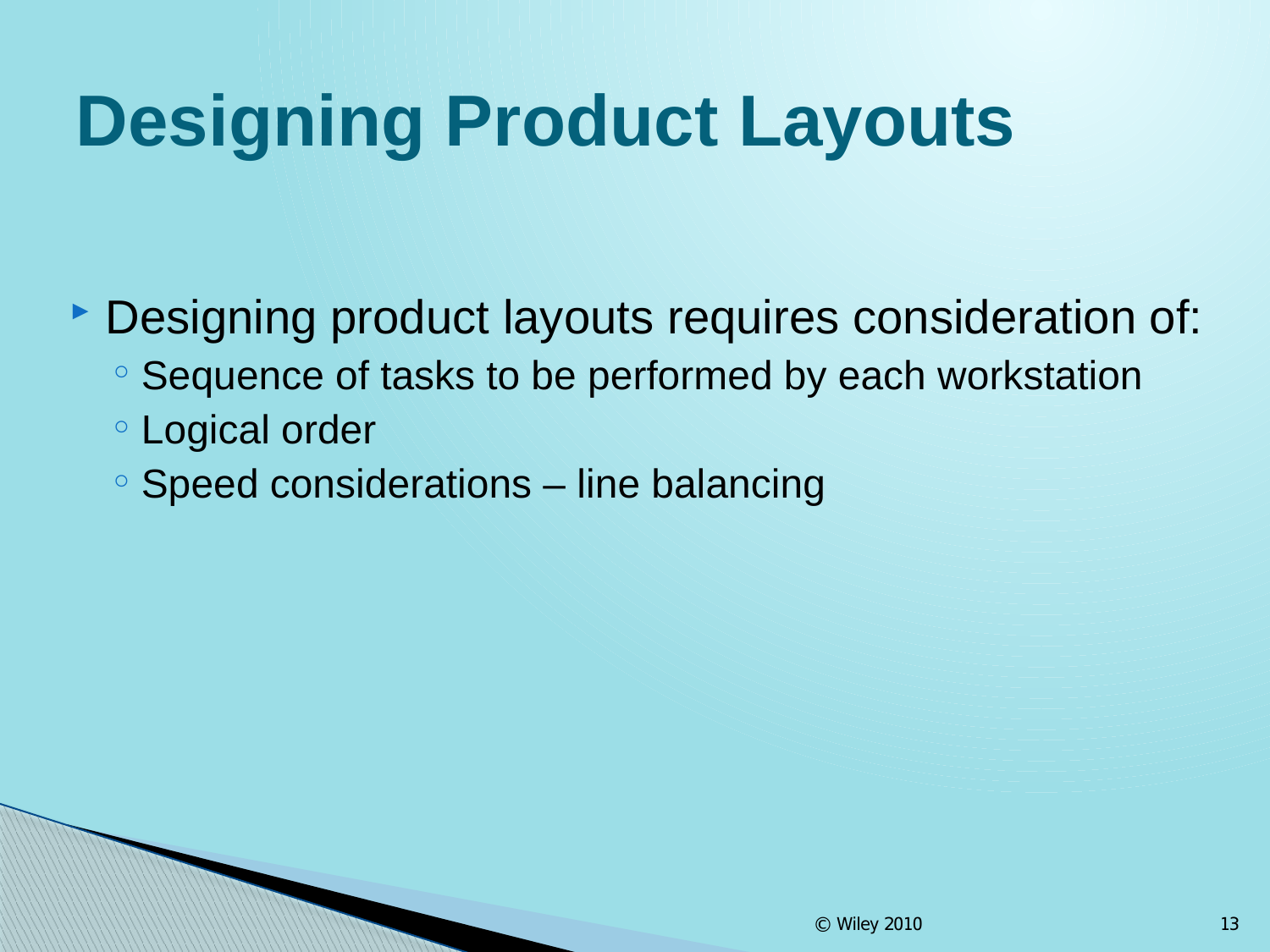

# Designing Product Layouts
Designing product layouts requires consideration of:
Sequence of tasks to be performed by each workstation
Logical order
Speed considerations – line balancing

© Wiley 2010
13